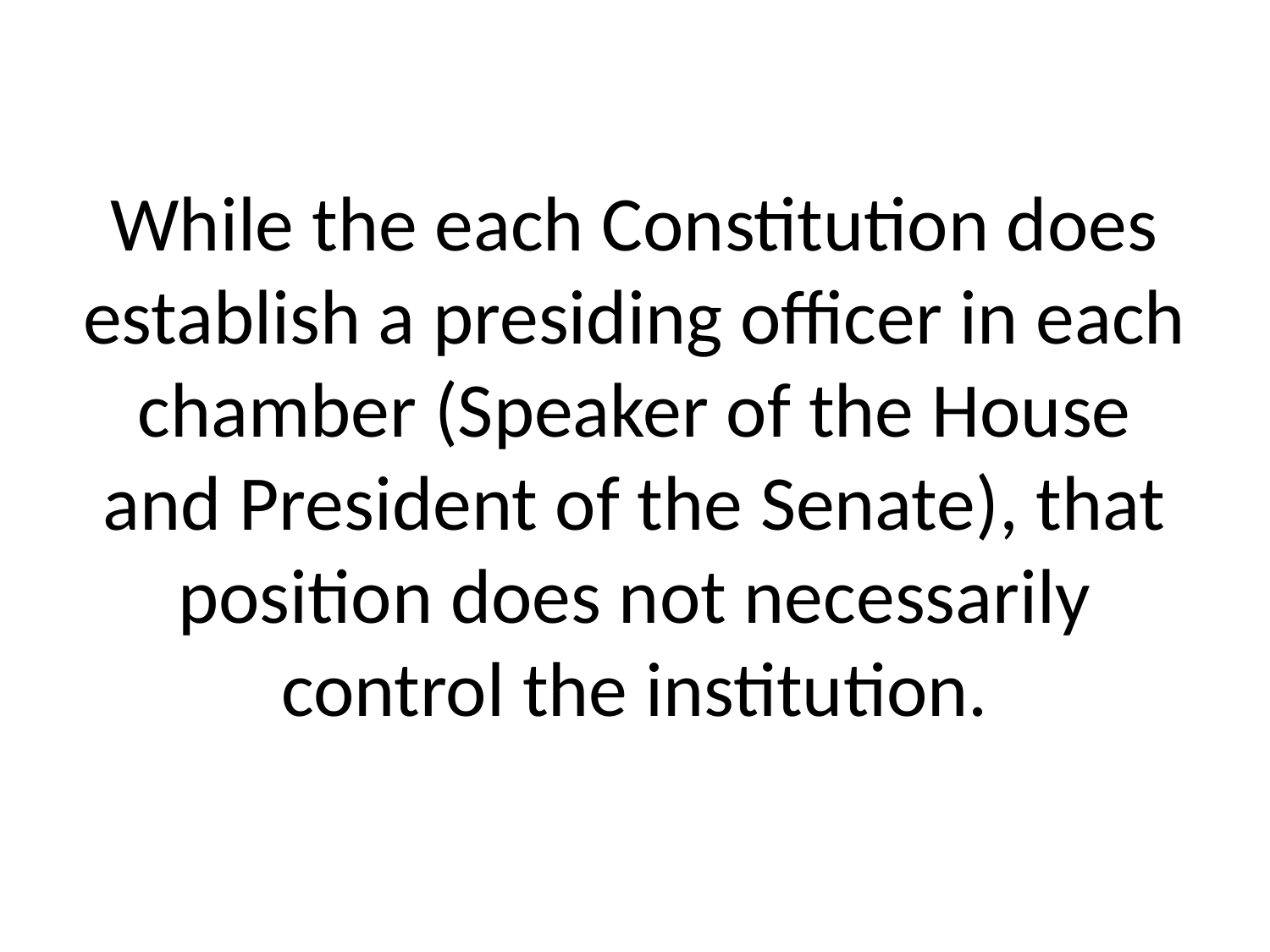

# While the each Constitution does establish a presiding officer in each chamber (Speaker of the House and President of the Senate), that position does not necessarily control the institution.